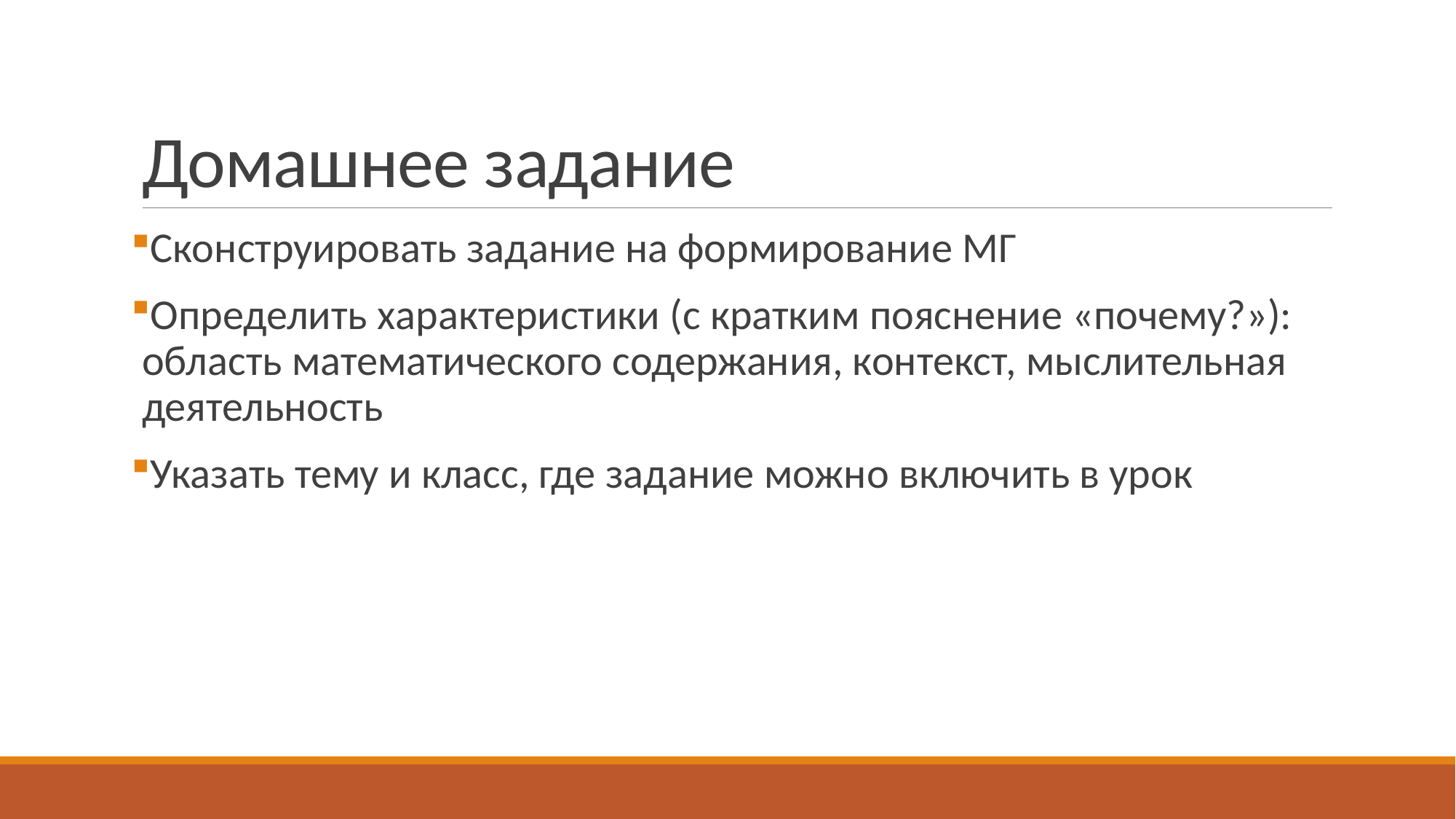

# Домашнее задание
Сконструировать задание на формирование МГ
Определить характеристики (с кратким пояснение «почему?»): область математического содержания, контекст, мыслительная деятельность
Указать тему и класс, где задание можно включить в урок